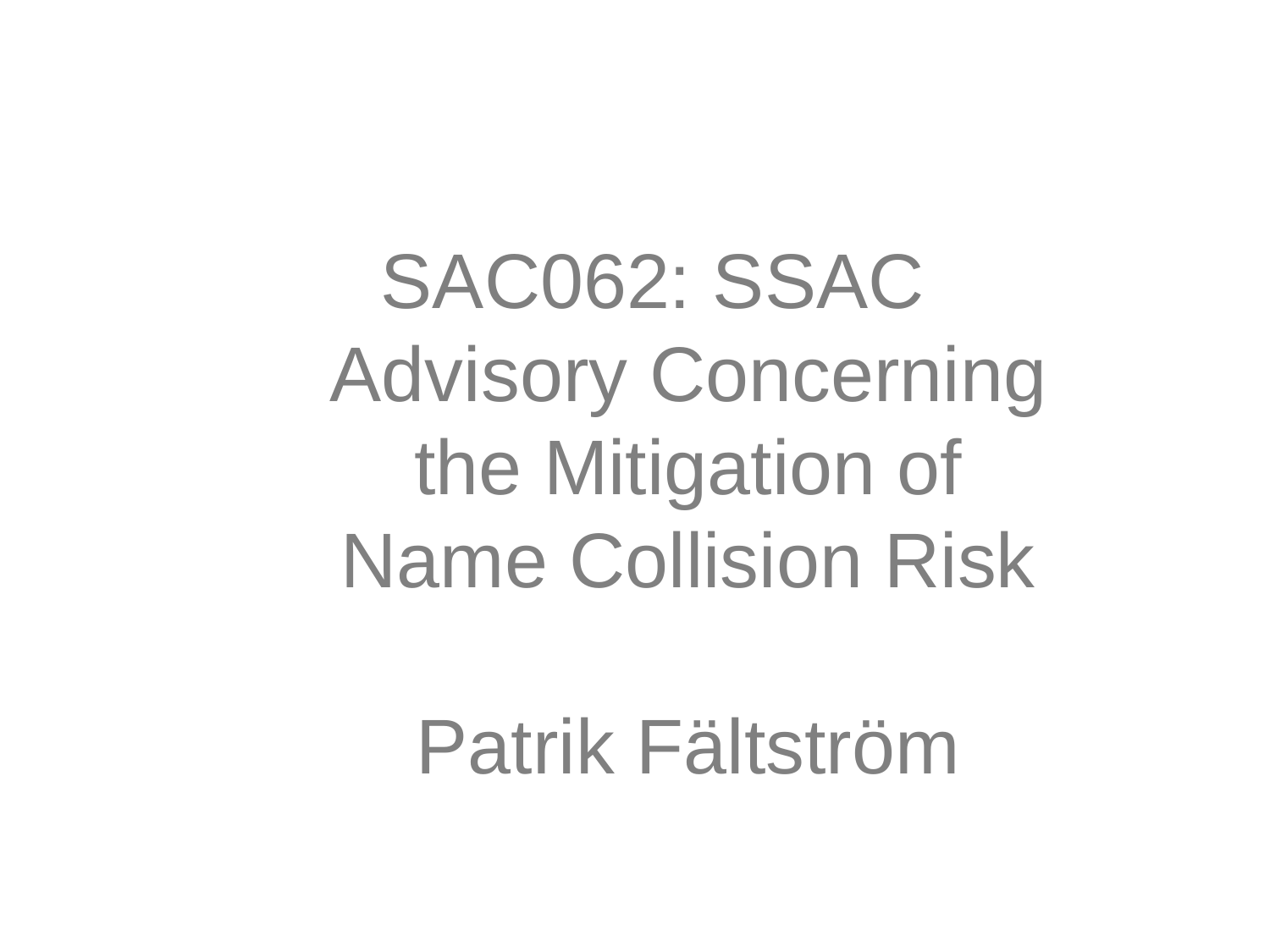

# SAC062: SSAC Advisory Concerning the Mitigation of Name Collision Risk Patrik Fältström